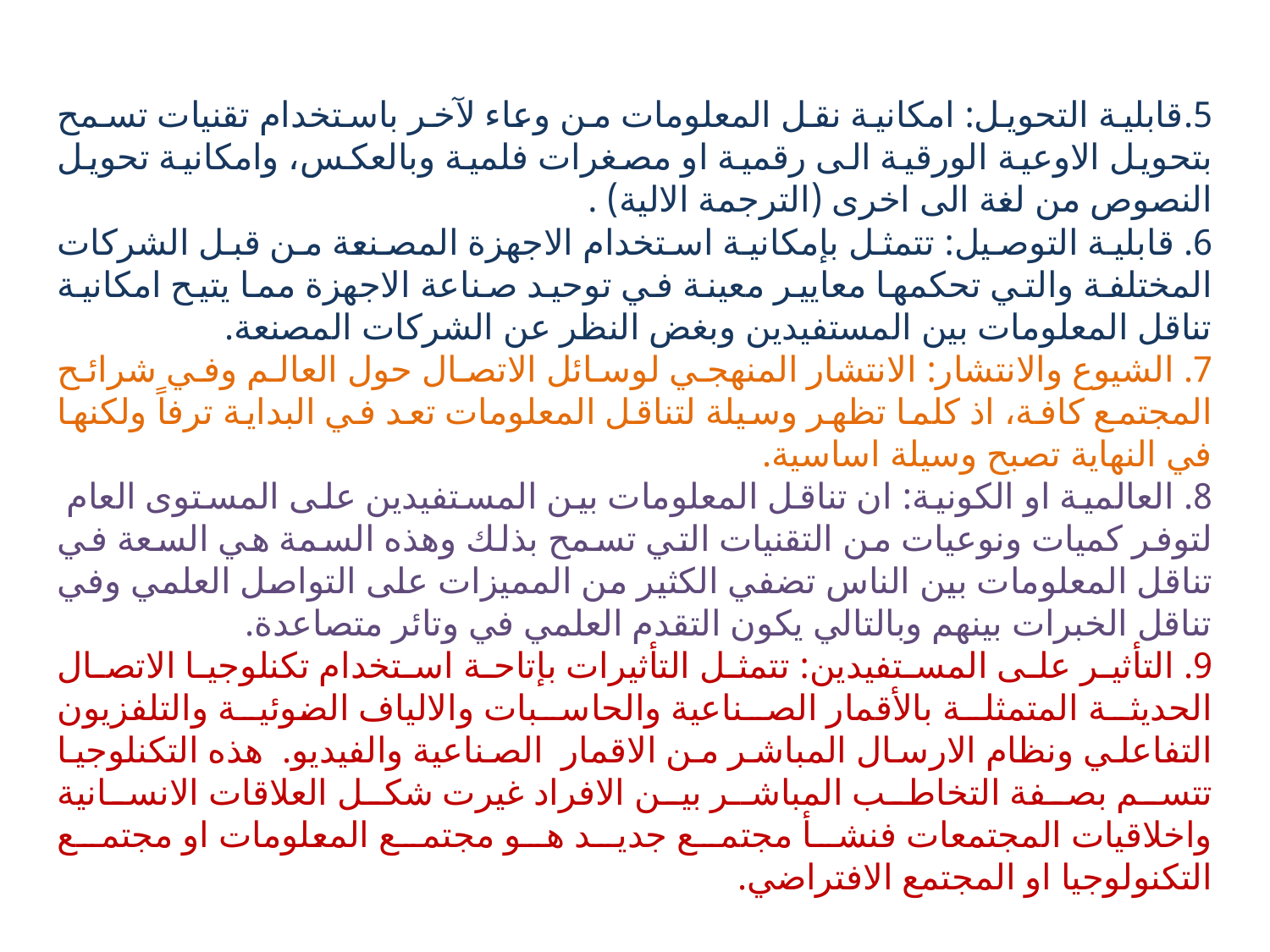

5.قابلية التحويل: امكانية نقل المعلومات من وعاء لآخر باستخدام تقنيات تسمح بتحويل الاوعية الورقية الى رقمية او مصغرات فلمية وبالعكس، وامكانية تحويل النصوص من لغة الى اخرى (الترجمة الالية) .
6. قابلية التوصيل: تتمثل بإمكانية استخدام الاجهزة المصنعة من قبل الشركات المختلفة والتي تحكمها معايير معينة في توحيد صناعة الاجهزة مما يتيح امكانية تناقل المعلومات بين المستفيدين وبغض النظر عن الشركات المصنعة.
7. الشيوع والانتشار: الانتشار المنهجي لوسائل الاتصال حول العالم وفي شرائح المجتمع كافة، اذ كلما تظهر وسيلة لتناقل المعلومات تعد في البداية ترفاً ولكنها في النهاية تصبح وسيلة اساسية.
8. العالمية او الكونية: ان تناقل المعلومات بين المستفيدين على المستوى العام  لتوفر كميات ونوعيات من التقنيات التي تسمح بذلك وهذه السمة هي السعة في تناقل المعلومات بين الناس تضفي الكثير من المميزات على التواصل العلمي وفي تناقل الخبرات بينهم وبالتالي يكون التقدم العلمي في وتائر متصاعدة.
9. التأثير على المستفيدين: تتمثل التأثيرات بإتاحة استخدام تكنلوجيا الاتصال الحديثة المتمثلة بالأقمار الصناعية والحاسبات والالياف الضوئية والتلفزيون التفاعلي ونظام الارسال المباشر من الاقمار  الصناعية والفيديو.  هذه التكنلوجيا تتسم بصفة التخاطب المباشر بين الافراد غيرت شكل العلاقات الانسانية واخلاقيات المجتمعات فنشأ مجتمع جديد هو مجتمع المعلومات او مجتمع التكنولوجيا او المجتمع الافتراضي.